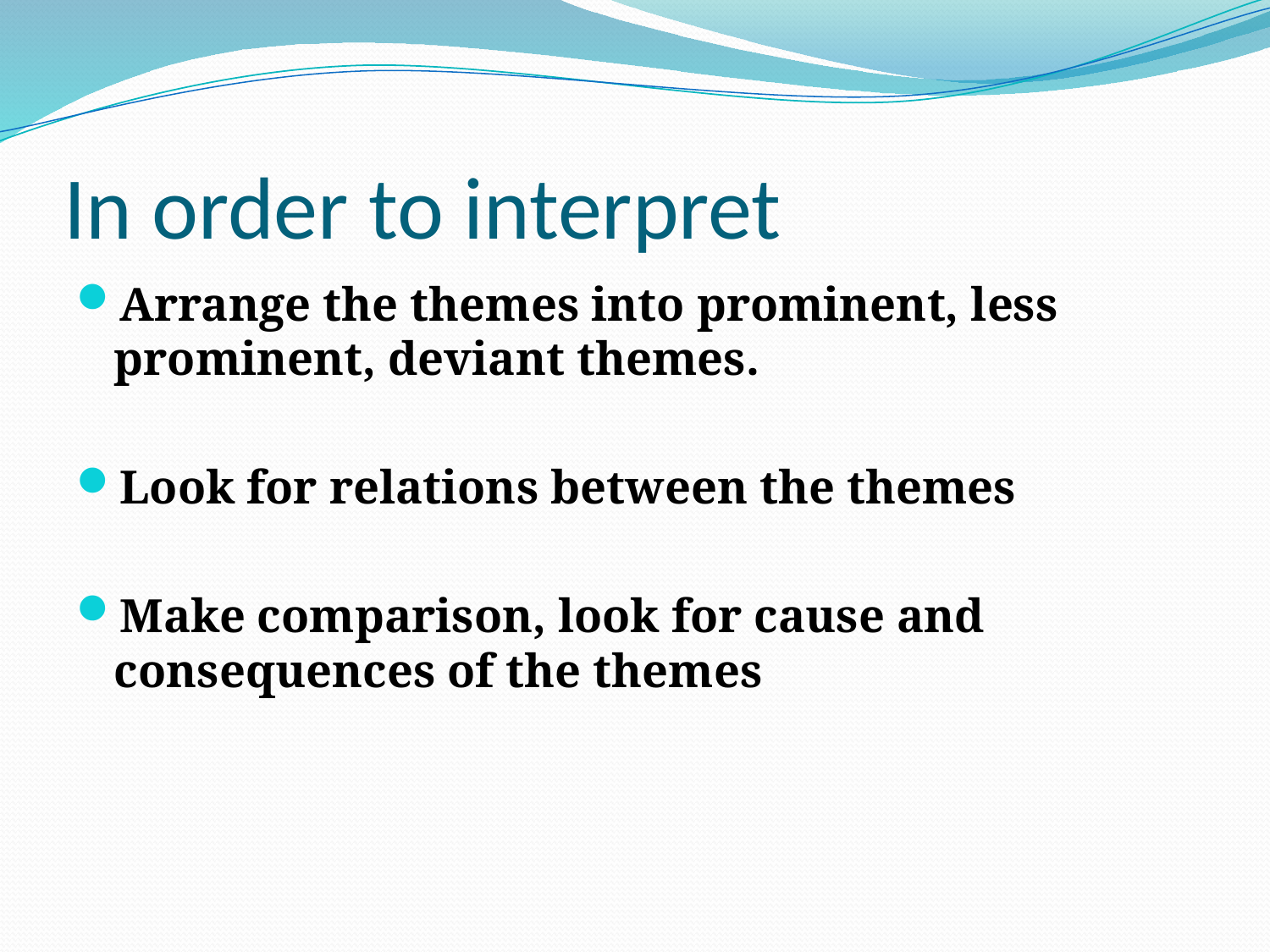

# In order to interpret
Arrange the themes into prominent, less prominent, deviant themes.

Look for relations between the themes

Make comparison, look for cause and consequences of the themes